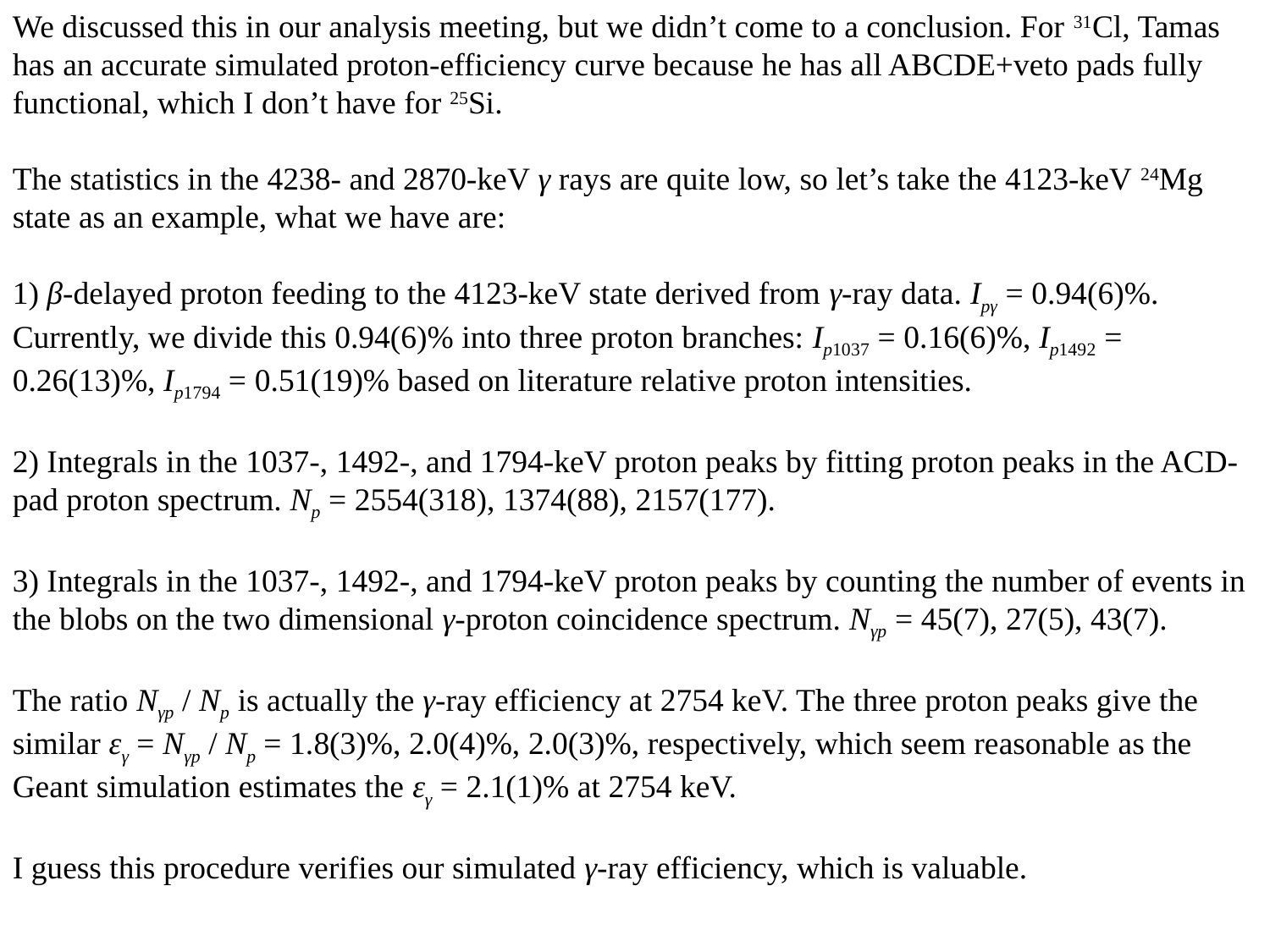

We discussed this in our analysis meeting, but we didn’t come to a conclusion. For 31Cl, Tamas has an accurate simulated proton-efficiency curve because he has all ABCDE+veto pads fully functional, which I don’t have for 25Si.

The statistics in the 4238- and 2870-keV γ rays are quite low, so let’s take the 4123-keV 24Mg state as an example, what we have are:

1) β-delayed proton feeding to the 4123-keV state derived from γ-ray data. Ipγ = 0.94(6)%. Currently, we divide this 0.94(6)% into three proton branches: Ip1037 = 0.16(6)%, Ip1492 = 0.26(13)%, Ip1794 = 0.51(19)% based on literature relative proton intensities.

2) Integrals in the 1037-, 1492-, and 1794-keV proton peaks by fitting proton peaks in the ACD-pad proton spectrum. Np = 2554(318), 1374(88), 2157(177).

3) Integrals in the 1037-, 1492-, and 1794-keV proton peaks by counting the number of events in the blobs on the two dimensional γ-proton coincidence spectrum. Nγp = 45(7), 27(5), 43(7).

The ratio Nγp / Np is actually the γ-ray efficiency at 2754 keV. The three proton peaks give the similar εγ = Nγp / Np = 1.8(3)%, 2.0(4)%, 2.0(3)%, respectively, which seem reasonable as the Geant simulation estimates the εγ = 2.1(1)% at 2754 keV.

I guess this procedure verifies our simulated γ-ray efficiency, which is valuable.